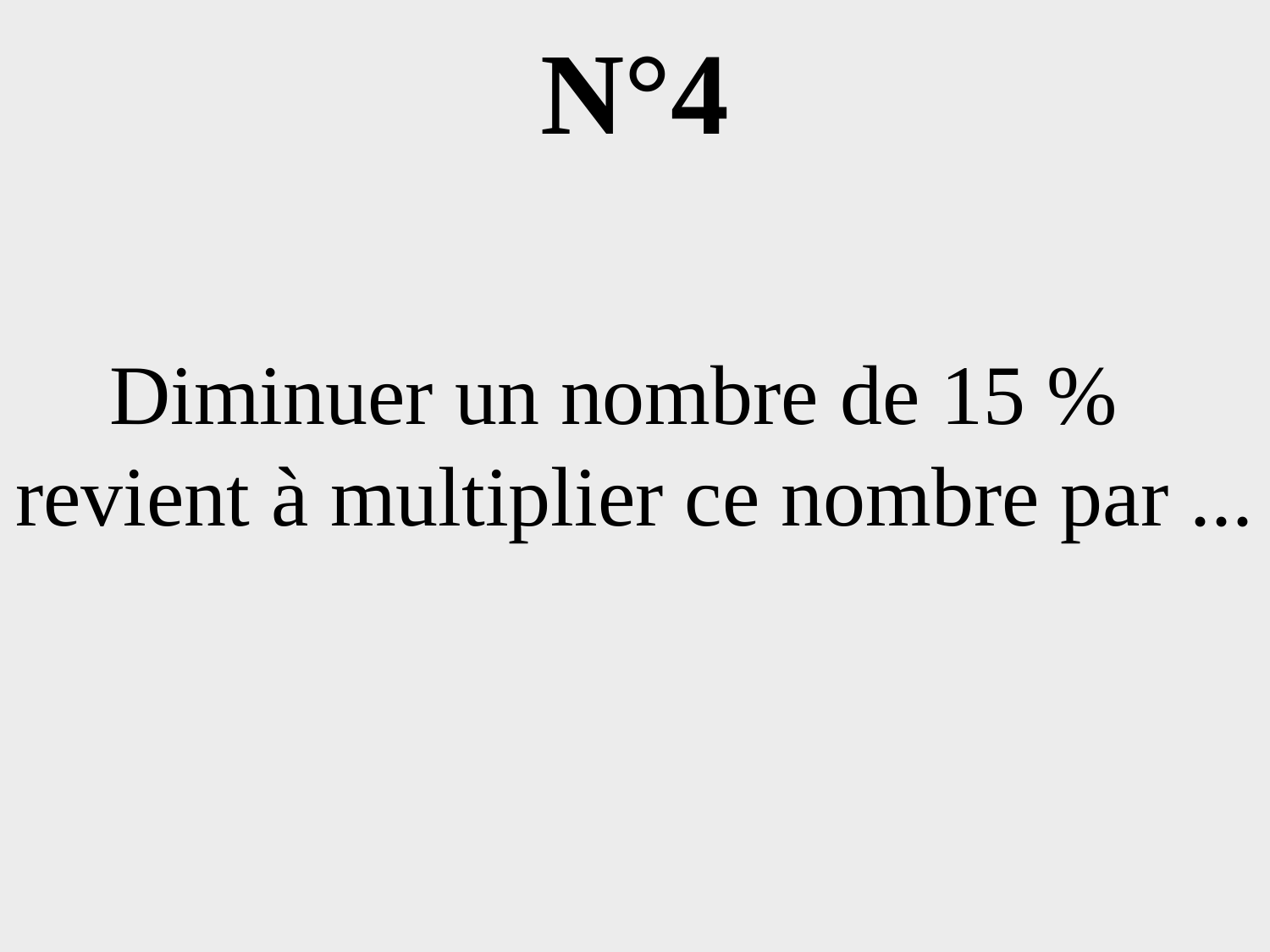

# N°4
Diminuer un nombre de 15 %
revient à multiplier ce nombre par ...